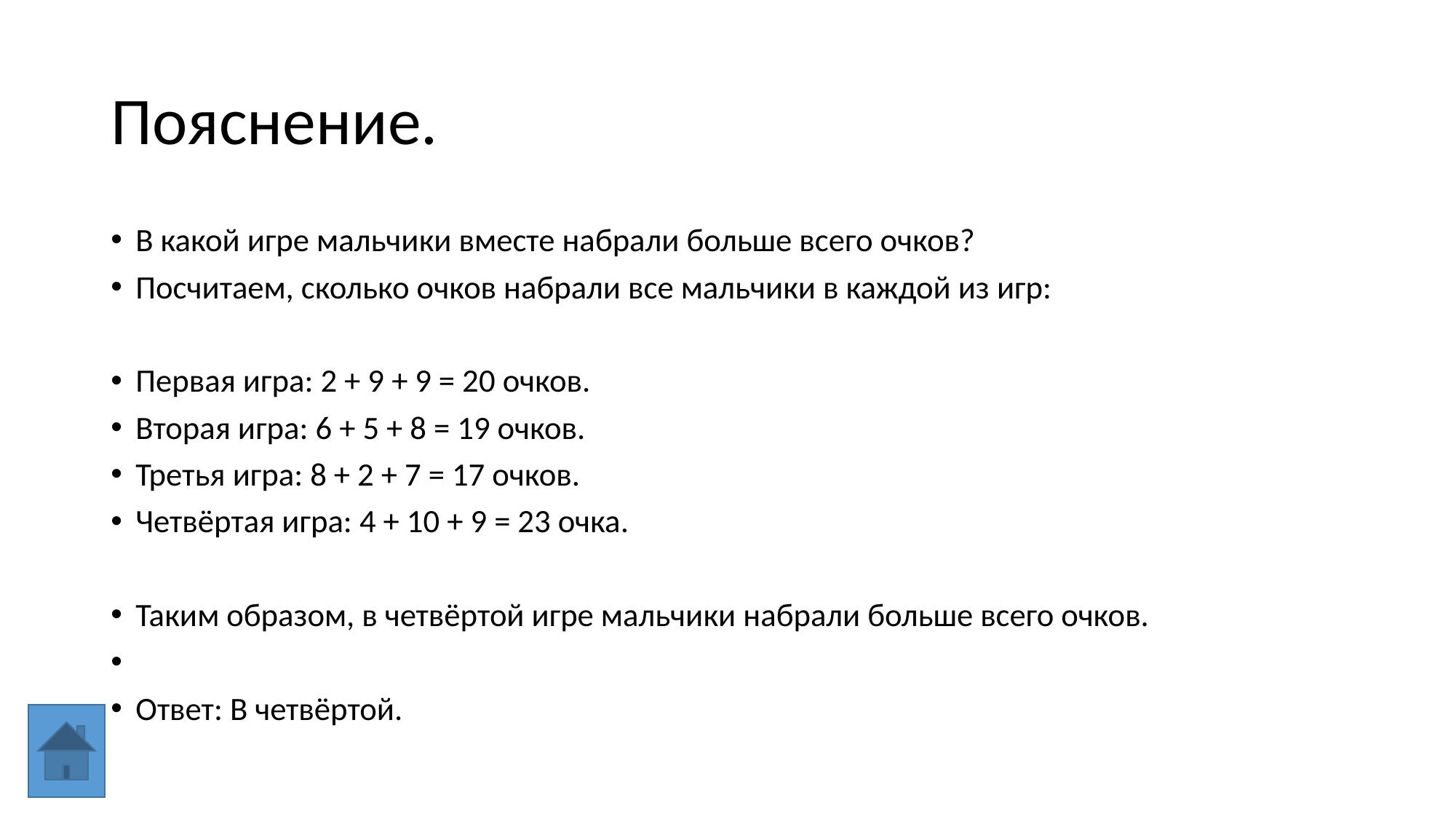

# Пояснение.
В какой игре мальчики вместе набрали больше всего очков?
Посчитаем, сколько очков набрали все мальчики в каждой из игр:

Первая игра: 2 + 9 + 9 = 20 очков.
Вторая игра: 6 + 5 + 8 = 19 очков.
Третья игра: 8 + 2 + 7 = 17 очков.
Четвёртая игра: 4 + 10 + 9 = 23 очка.

Таким образом, в четвёртой игре мальчики набрали больше всего очков.

Ответ: В четвёртой.